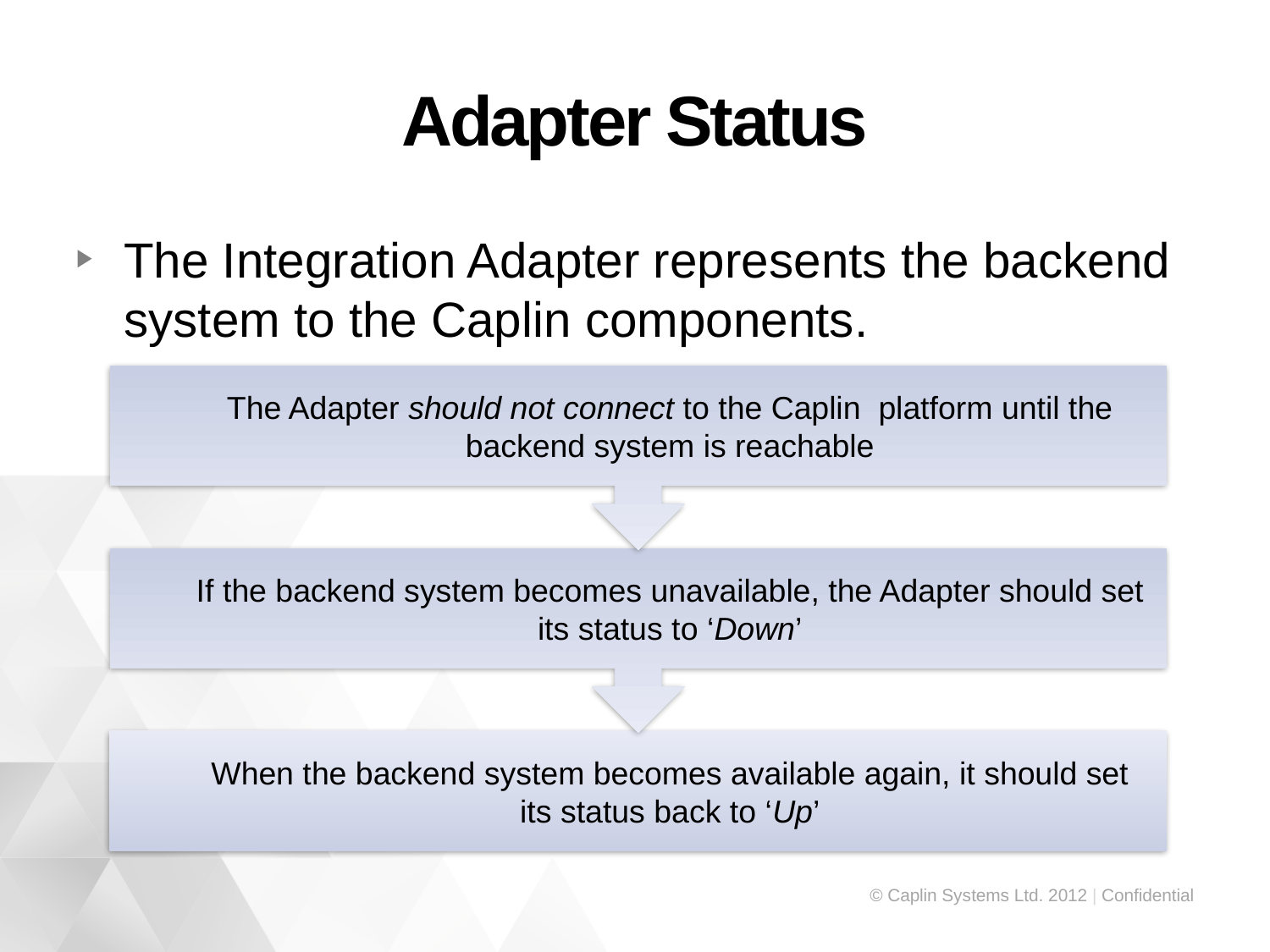

# Adapter Status
The Integration Adapter represents the backend system to the Caplin components.

The Adapter should not connect to the Caplin  platform until the backend system is reachable

If the backend system becomes unavailable, the Adapter should set its status to ‘Down’

When the backend system becomes available again, it should set its status back to ‘Up’